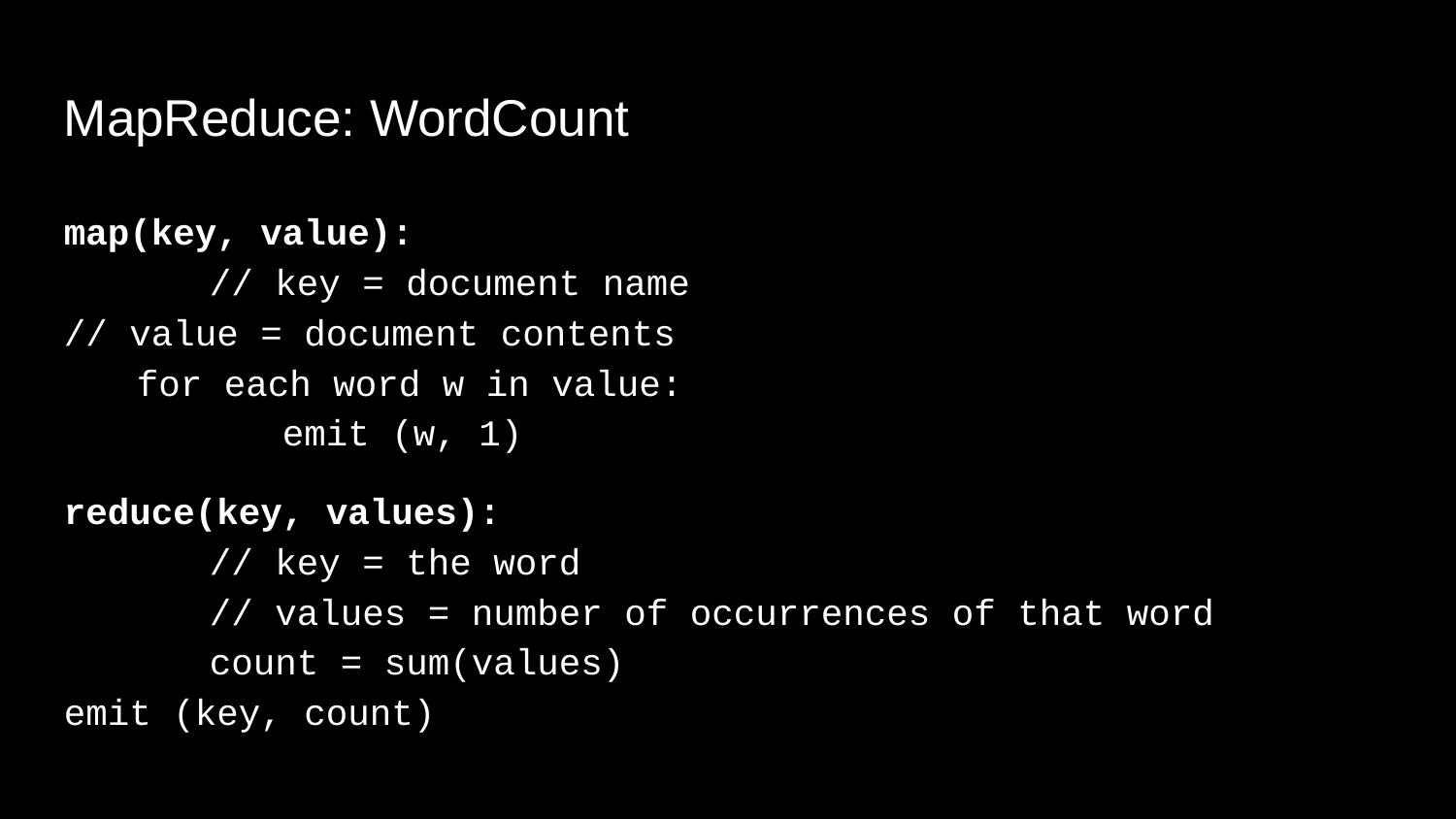

MapReduce: WordCount
map(key, value):
	// key = document name
// value = document contents
for each word w in value:
	emit (w, 1)
reduce(key, values):
	// key = the word
	// values = number of occurrences of that word
	count = sum(values)
emit (key, count)